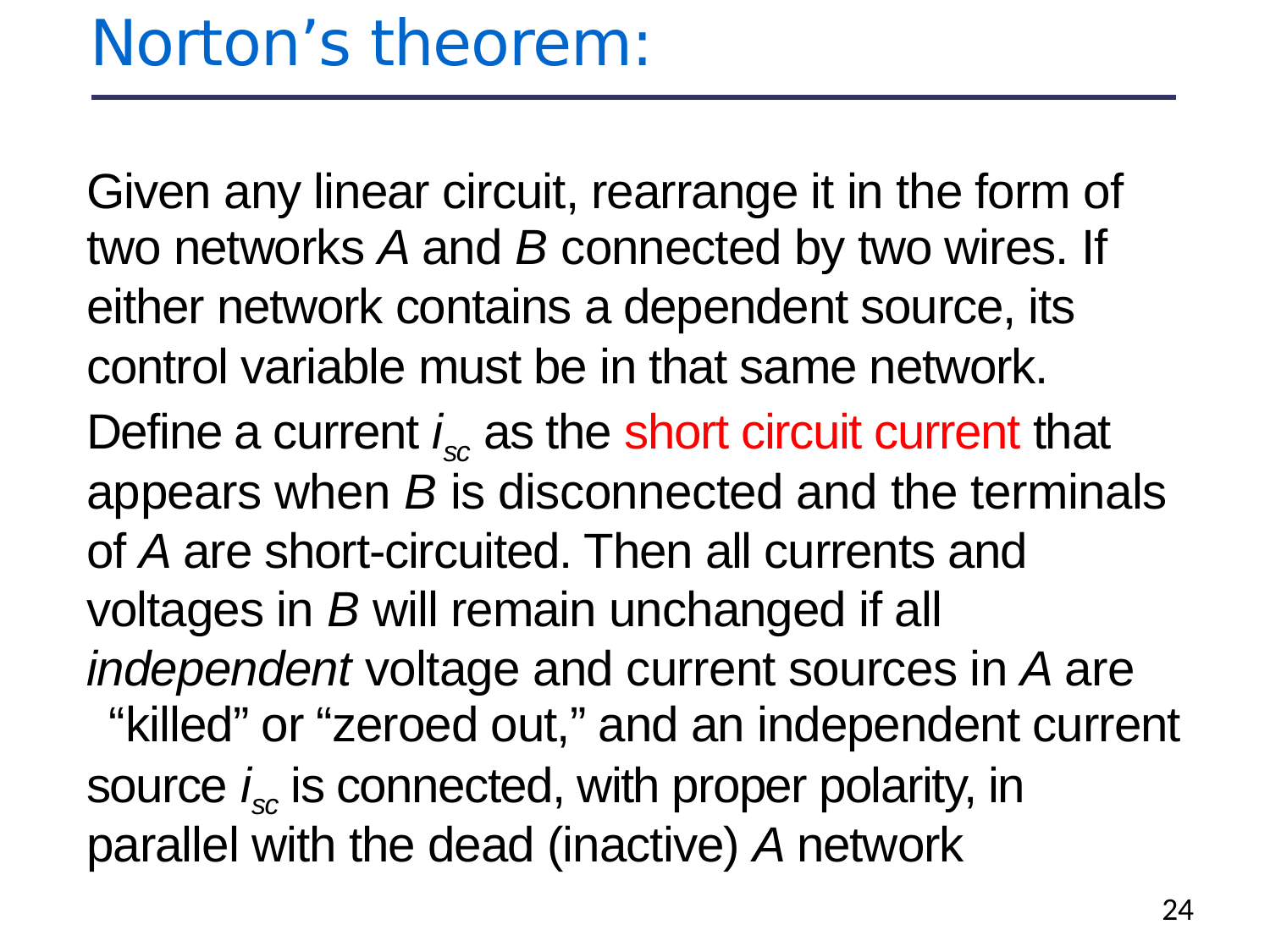

Norton’s theorem:
Given any linear circuit, rearrange it in the form of
two networks A and B connected by two wires. If
either network contains a dependent source, its
control variable must be in that same network.
Define a current isc as the short circuit current that
appears when B is disconnected and the terminals
of A are short-circuited. Then all currents and
voltages in B will remain unchanged if all
independent voltage and current sources in A are
“killed” or “zeroed out,” and an independent current
source isc is connected, with proper polarity, in
parallel with the dead (inactive) A network
24